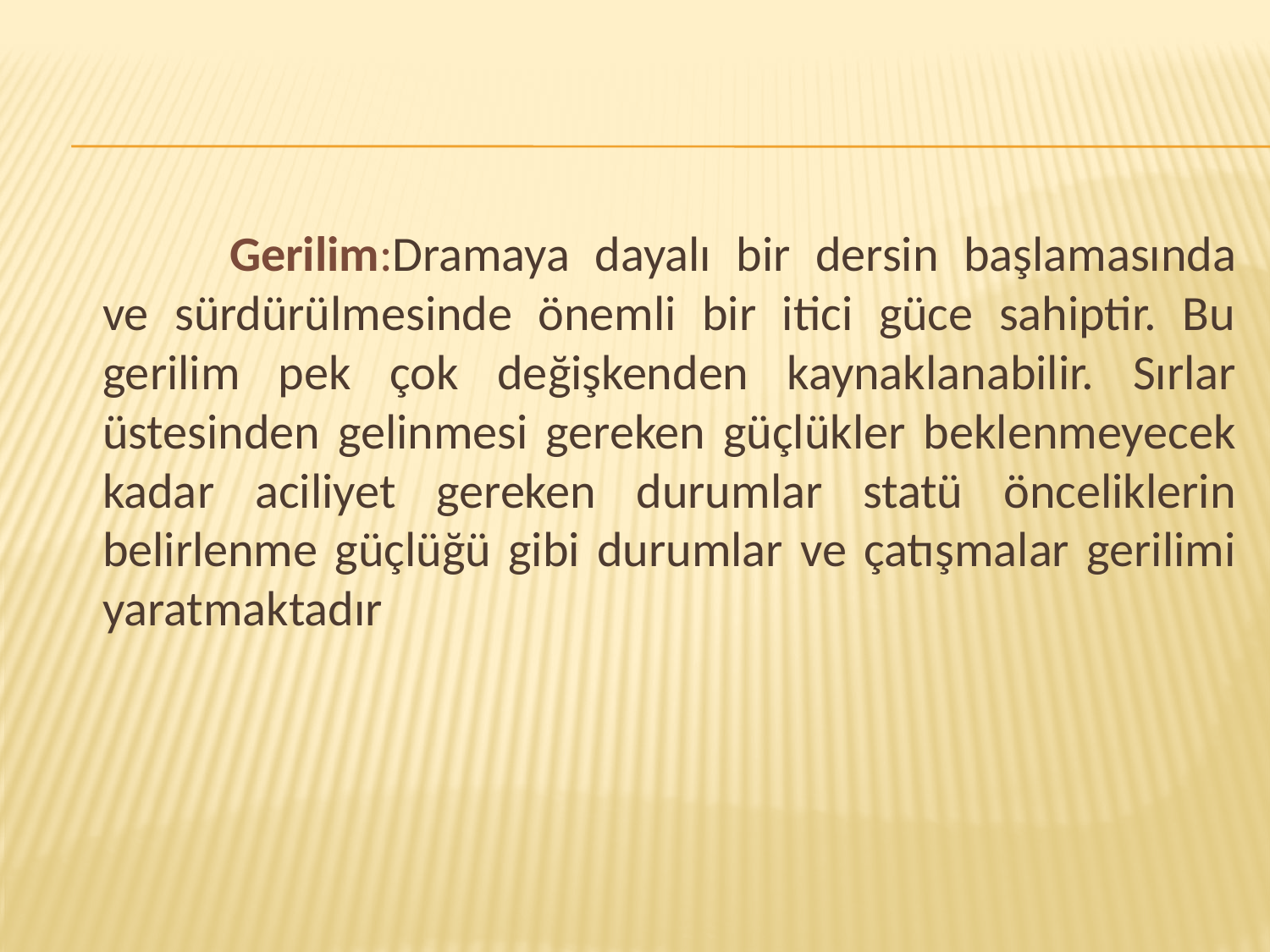

Gerilim:Dramaya dayalı bir dersin başlamasında ve sürdürülmesinde önemli bir itici güce sahiptir. Bu gerilim pek çok değişkenden kaynaklanabilir. Sırlar üstesinden gelinmesi gereken güçlükler beklenmeyecek kadar aciliyet gereken durumlar statü önceliklerin belirlenme güçlüğü gibi durumlar ve çatışmalar gerilimi yaratmaktadır